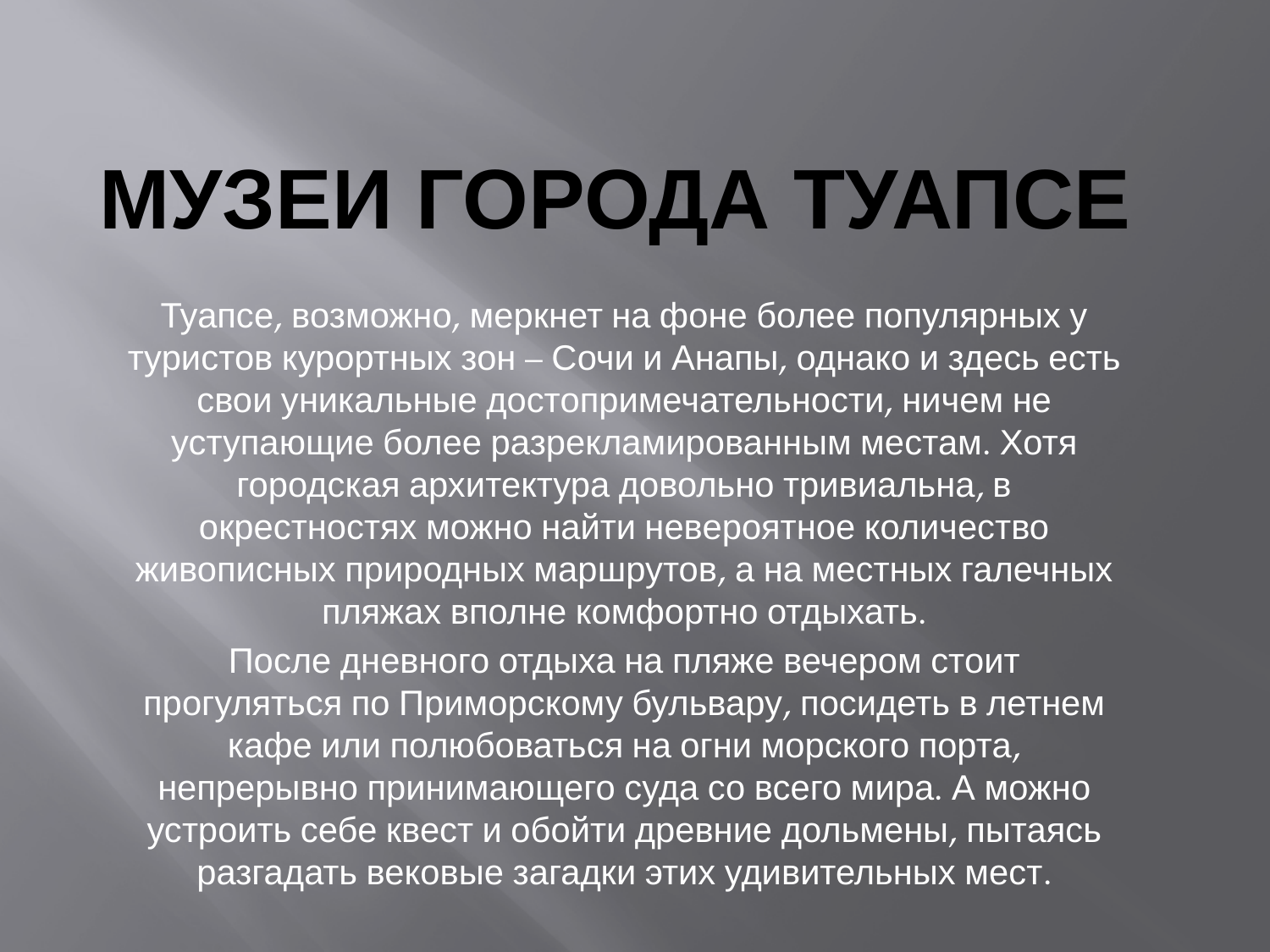

# Музеи города Туапсе
Туапсе, возможно, меркнет на фоне более популярных у туристов курортных зон – Сочи и Анапы, однако и здесь есть свои уникальные достопримечательности, ничем не уступающие более разрекламированным местам. Хотя городская архитектура довольно тривиальна, в окрестностях можно найти невероятное количество живописных природных маршрутов, а на местных галечных пляжах вполне комфортно отдыхать.
После дневного отдыха на пляже вечером стоит прогуляться по Приморскому бульвару, посидеть в летнем кафе или полюбоваться на огни морского порта, непрерывно принимающего суда со всего мира. А можно устроить себе квест и обойти древние дольмены, пытаясь разгадать вековые загадки этих удивительных мест.